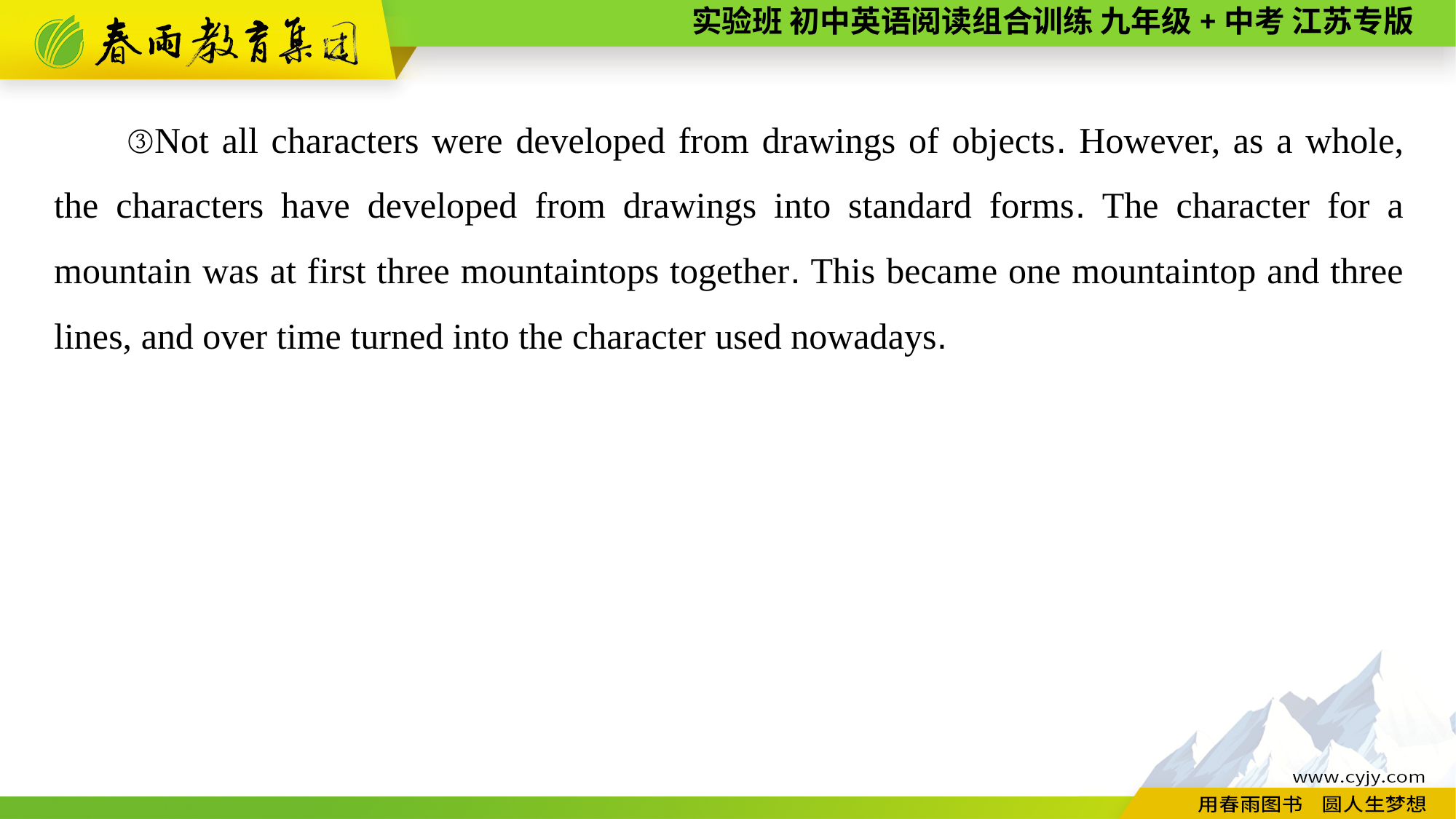

③Not all characters were developed from drawings of objects. However, as a whole, the characters have developed from drawings into standard forms. The character for a mountain was at first three mountaintops together. This became one mountaintop and three lines, and over time turned into the character used nowadays.